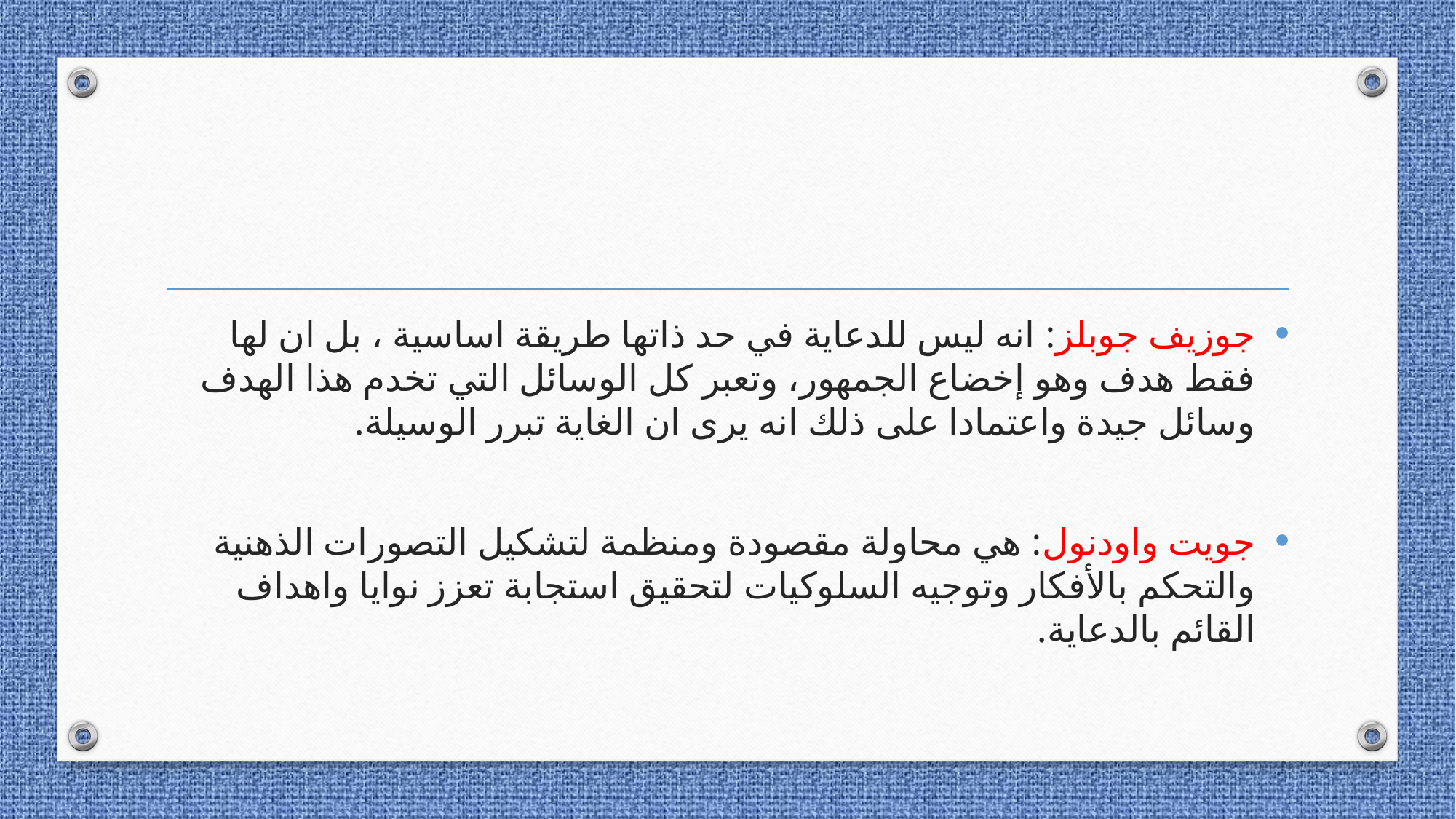

#
جوزيف جوبلز: انه ليس للدعاية في حد ذاتها طريقة اساسية ، بل ان لها فقط هدف وهو إخضاع الجمهور، وتعبر كل الوسائل التي تخدم هذا الهدف وسائل جيدة واعتمادا على ذلك انه يرى ان الغاية تبرر الوسيلة.

جويت واودنول: هي محاولة مقصودة ومنظمة لتشكيل التصورات الذهنية والتحكم بالأفكار وتوجيه السلوكيات لتحقيق استجابة تعزز نوايا واهداف القائم بالدعاية.